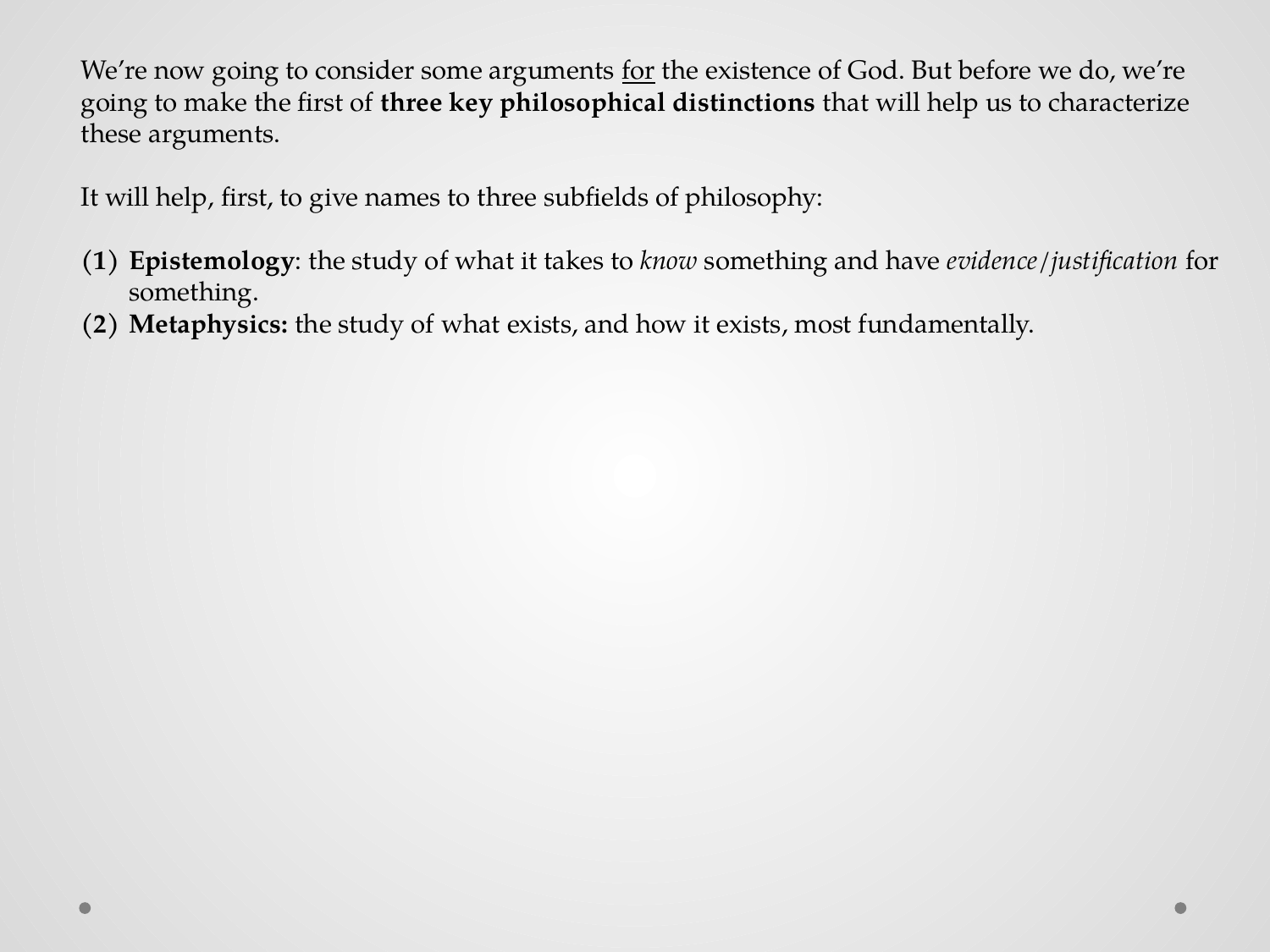

We’re now going to consider some arguments for the existence of God. But before we do, we’re going to make the first of three key philosophical distinctions that will help us to characterize these arguments.

It will help, first, to give names to three subfields of philosophy:

Epistemology: the study of what it takes to know something and have evidence/justification for something.
Metaphysics: the study of what exists, and how it exists, most fundamentally.